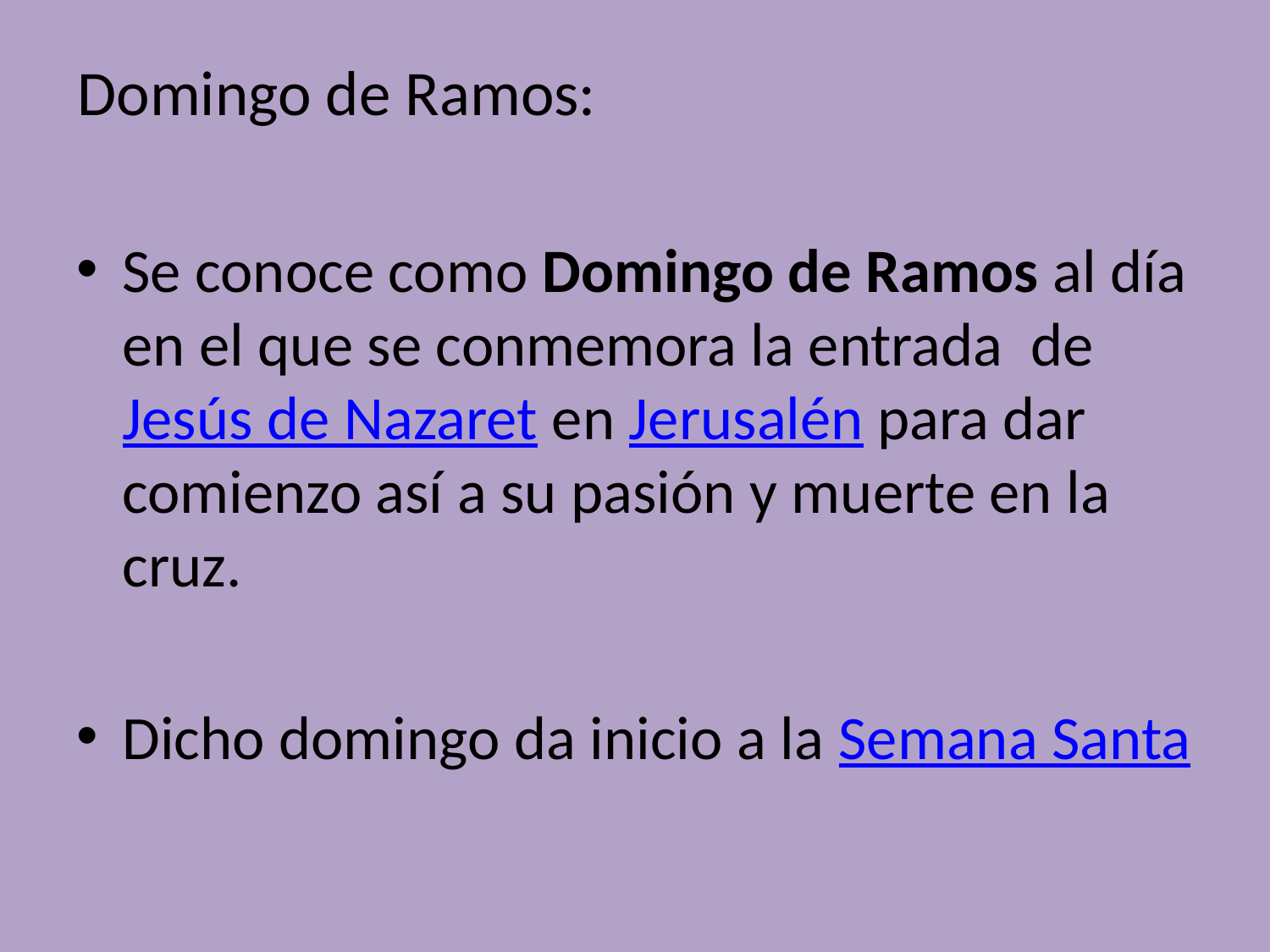

Domingo de Ramos:

Se conoce como Domingo de Ramos al día en el que se conmemora la entrada  de Jesús de Nazaret en Jerusalén para dar comienzo así a su pasión y muerte en la cruz.

Dicho domingo da inicio a la Semana Santa